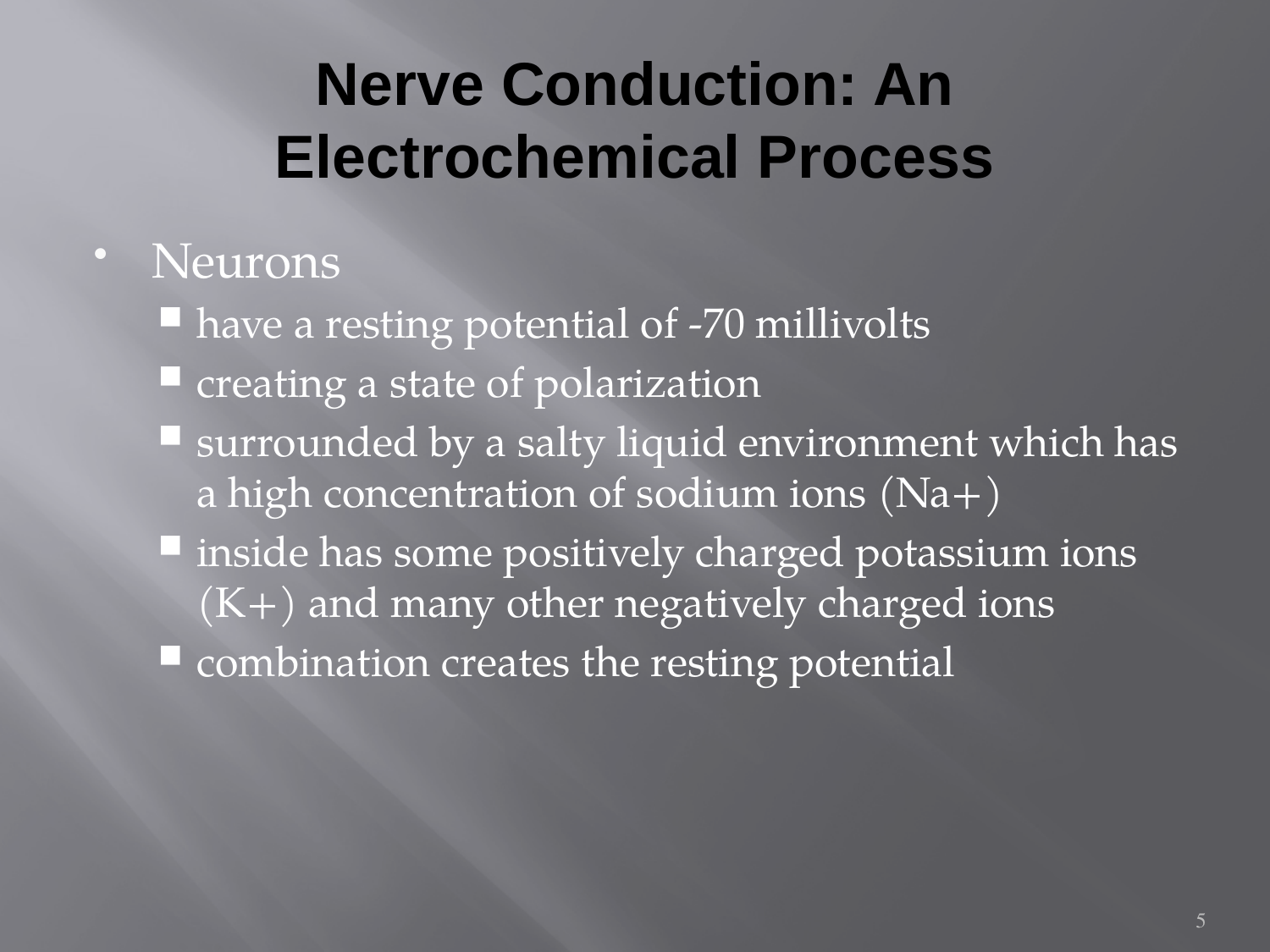

# Nerve Conduction: An Electrochemical Process
Neurons
have a resting potential of -70 millivolts
creating a state of polarization
surrounded by a salty liquid environment which has a high concentration of sodium ions (Na+)
inside has some positively charged potassium ions (K+) and many other negatively charged ions
combination creates the resting potential
5